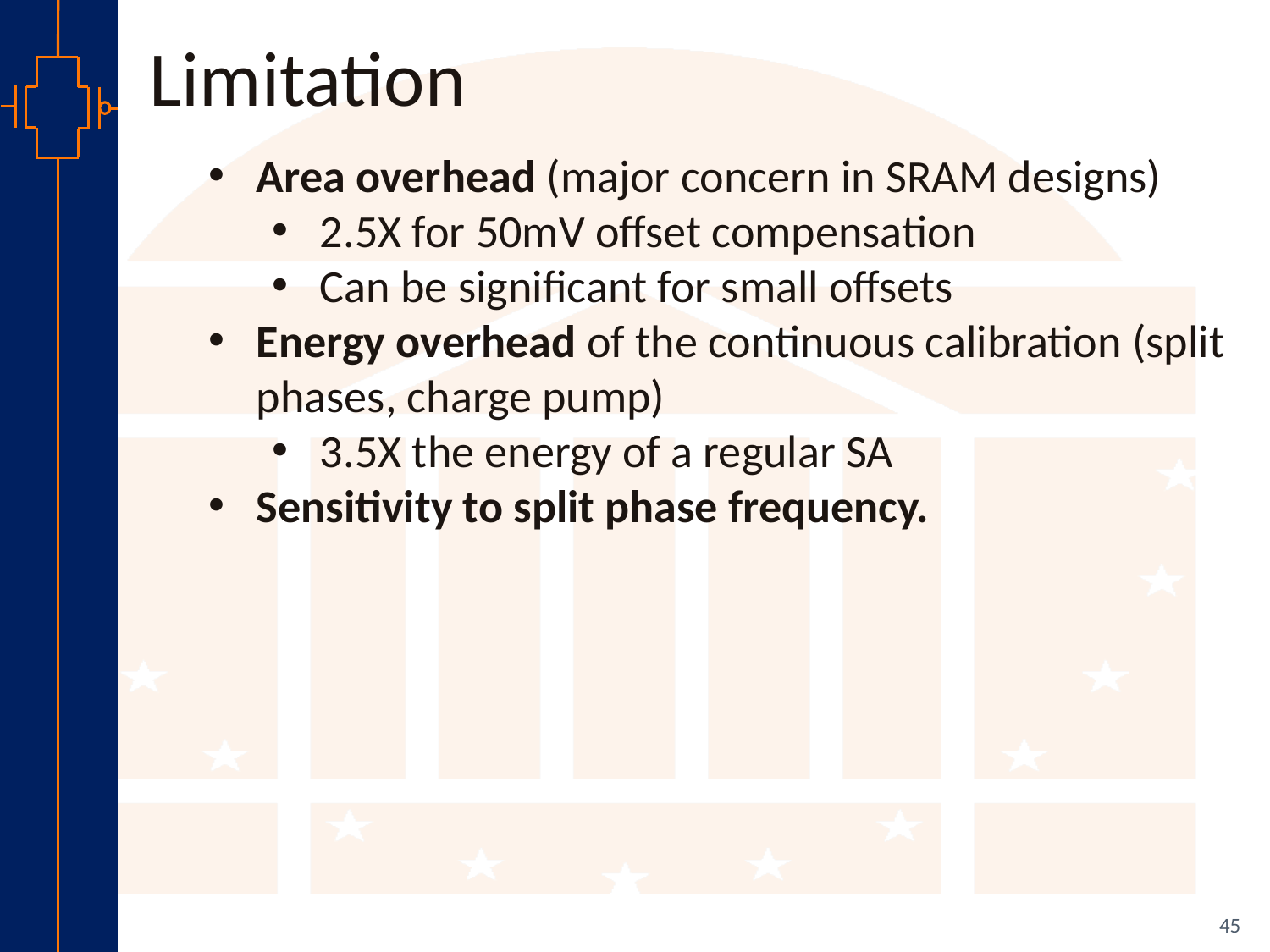

Limitation

Area overhead (major concern in SRAM designs)
2.5X for 50mV offset compensation
Can be significant for small offsets
Energy overhead of the continuous calibration (split phases, charge pump)
3.5X the energy of a regular SA
Sensitivity to split phase frequency.

45